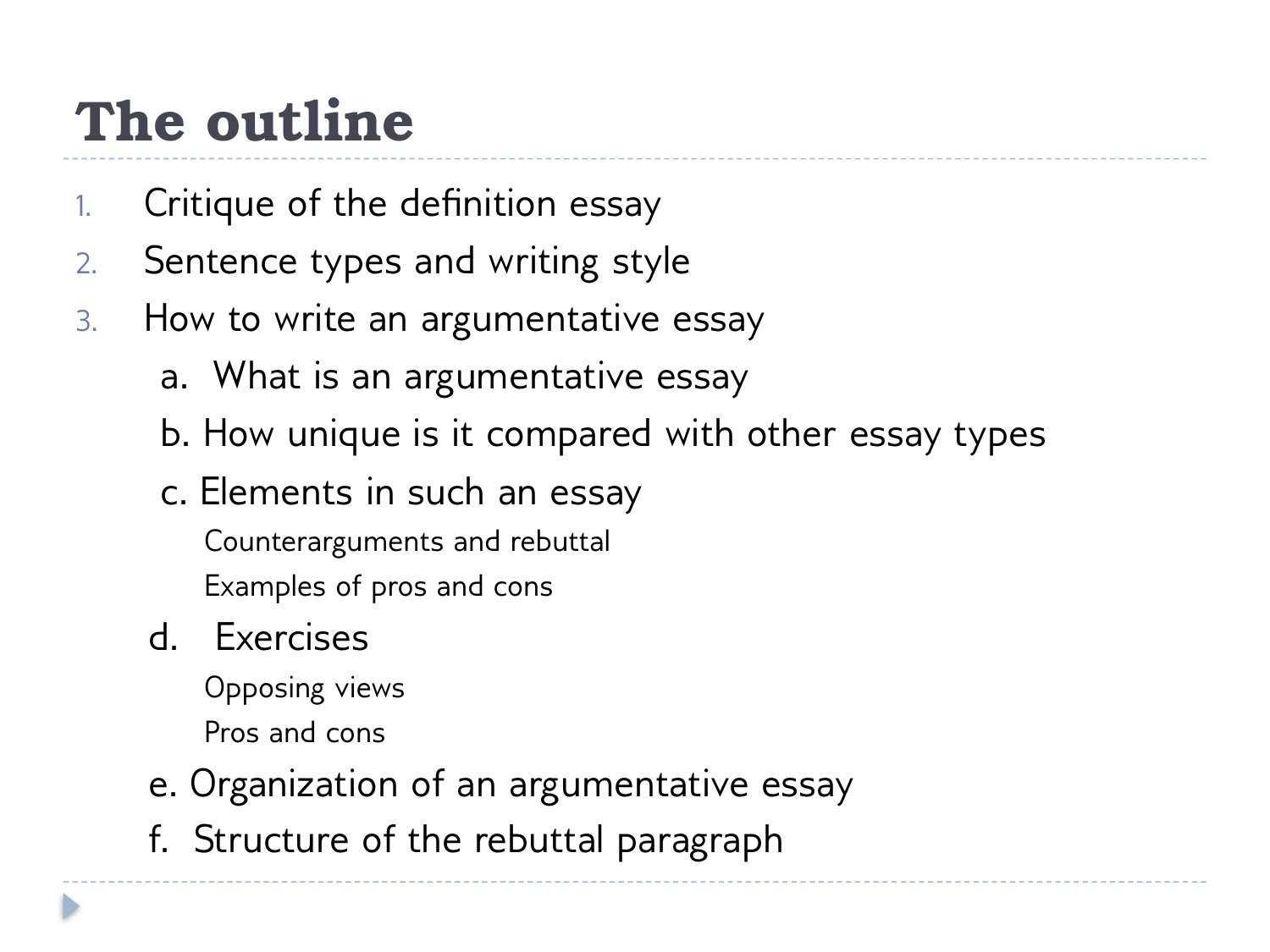

# The outline
Critique of the definition essay
Sentence types and writing style
How to write an argumentative essay
       a.  What is an argumentative essay
       b. How unique is it compared with other essay types
       c. Elements in such an essay
      Counterarguments and rebuttal
      Examples of pros and cons
d.   Exercises
      Opposing views
      Pros and cons
e. Organization of an argumentative essay
f.  Structure of the rebuttal paragraph